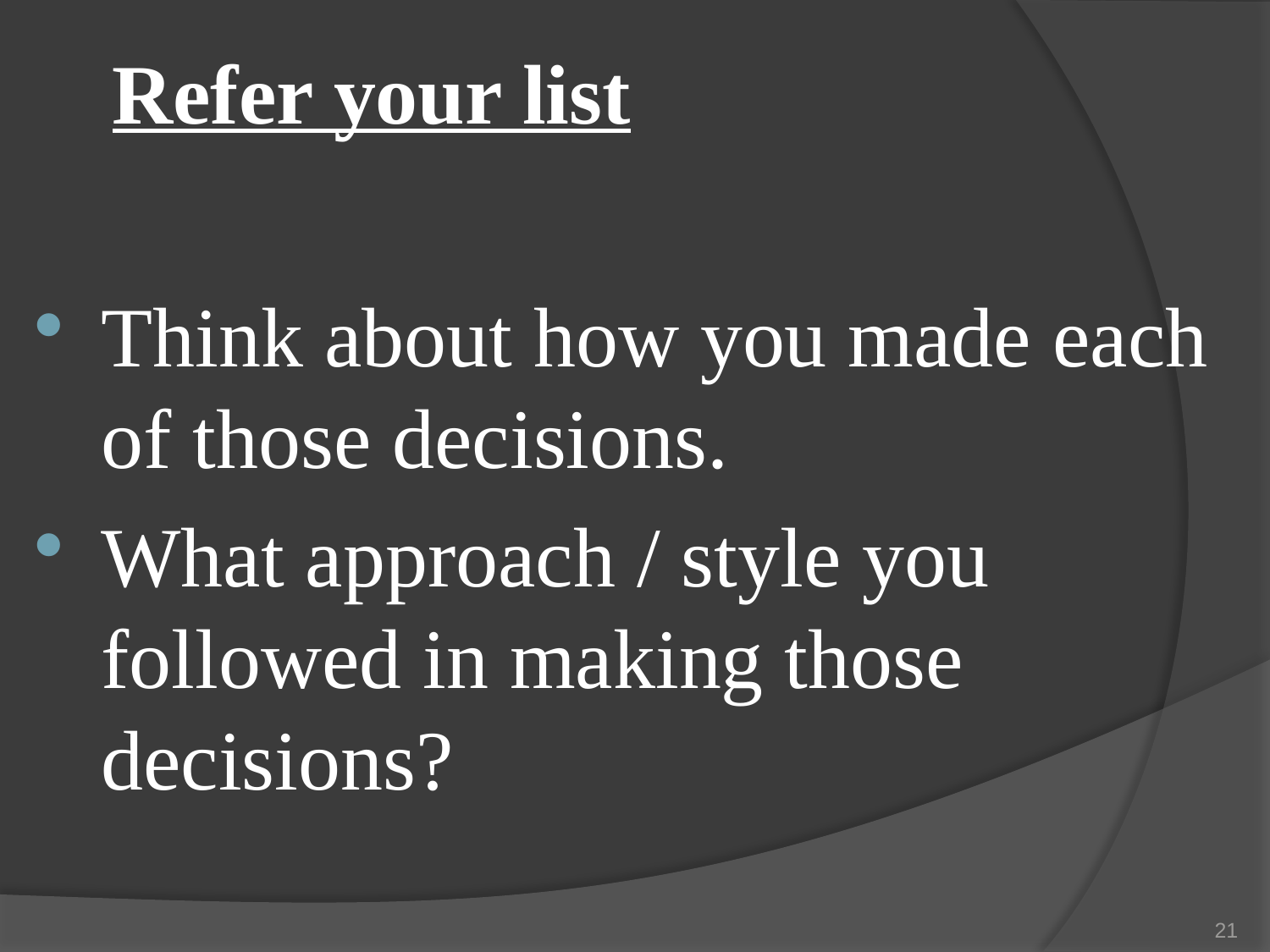

# Refer your list
Think about how you made each of those decisions.
What approach / style you followed in making those  decisions?
21